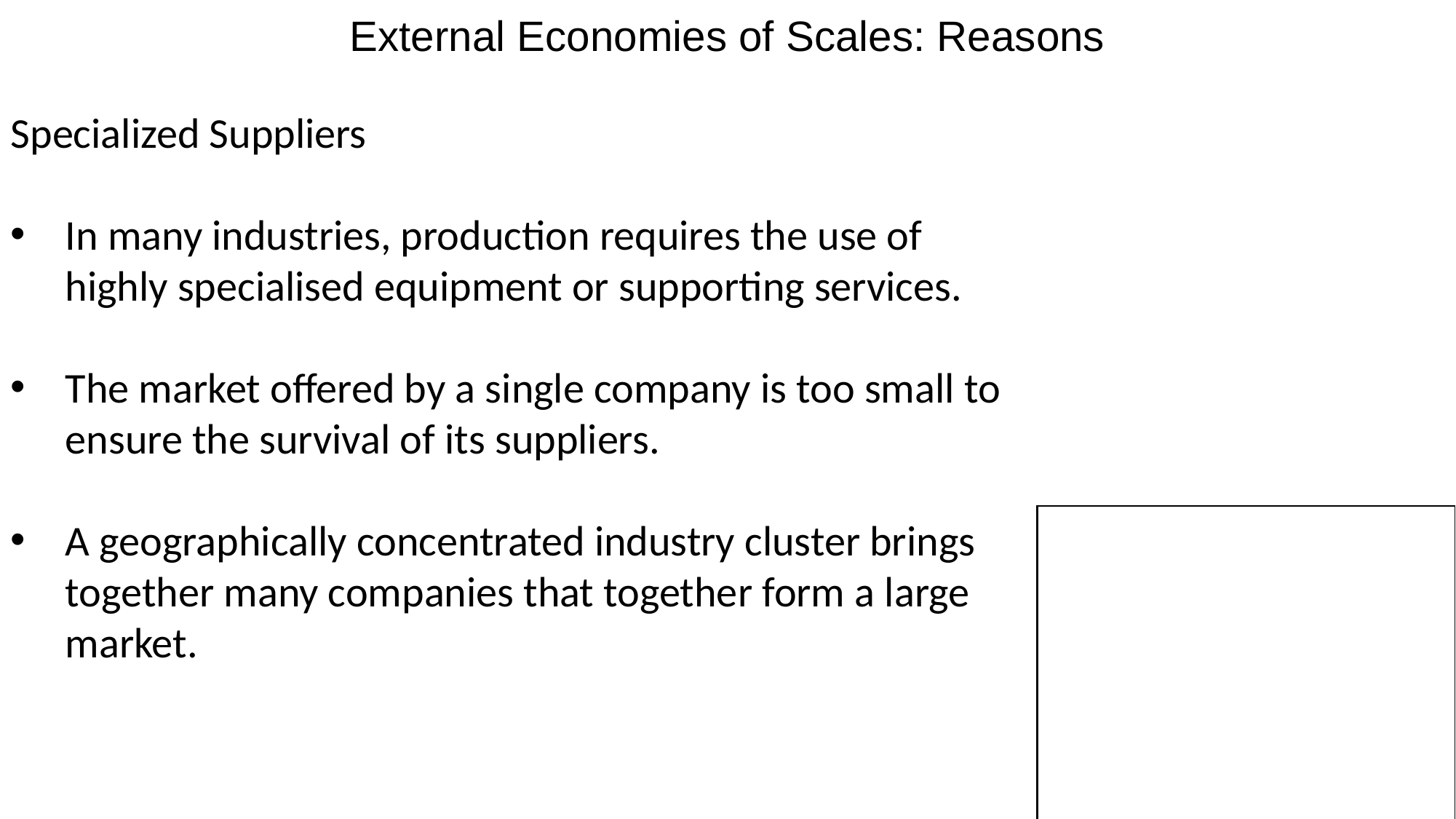

External Economies of Scales: Reasons
Specialized Suppliers

In many industries, production requires the use of highly specialised equipment or supporting services.

The market offered by a single company is too small to ensure the survival of its suppliers.

A geographically concentrated industry cluster brings together many companies that together form a large market.